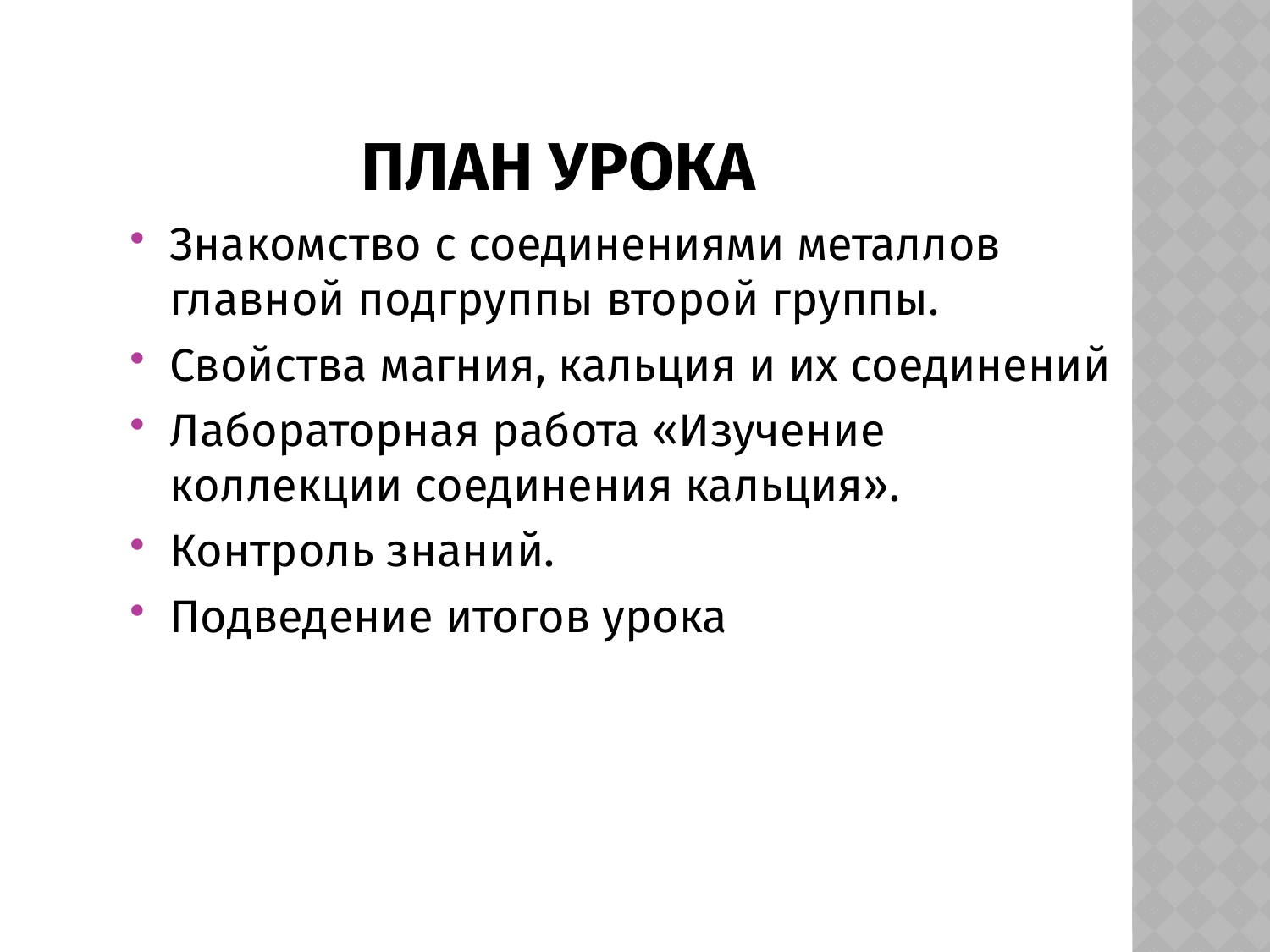

# План урока
Знакомство с соединениями металлов главной подгруппы второй группы.
Свойства магния, кальция и их соединений
Лабораторная работа «Изучение коллекции соединения кальция».
Контроль знаний.
Подведение итогов урока